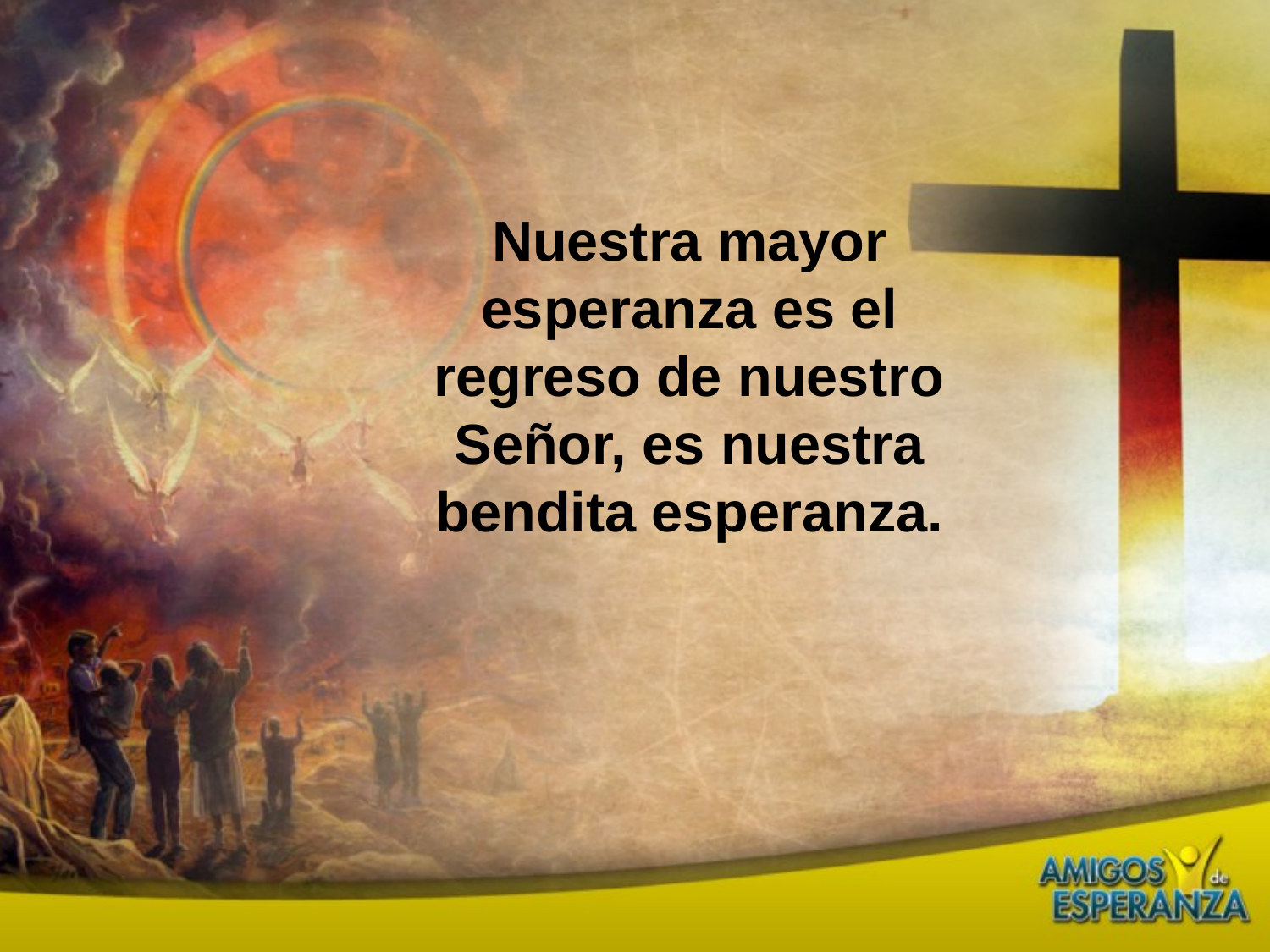

Nuestra mayor esperanza es el regreso de nuestro Señor, es nuestra bendita esperanza.